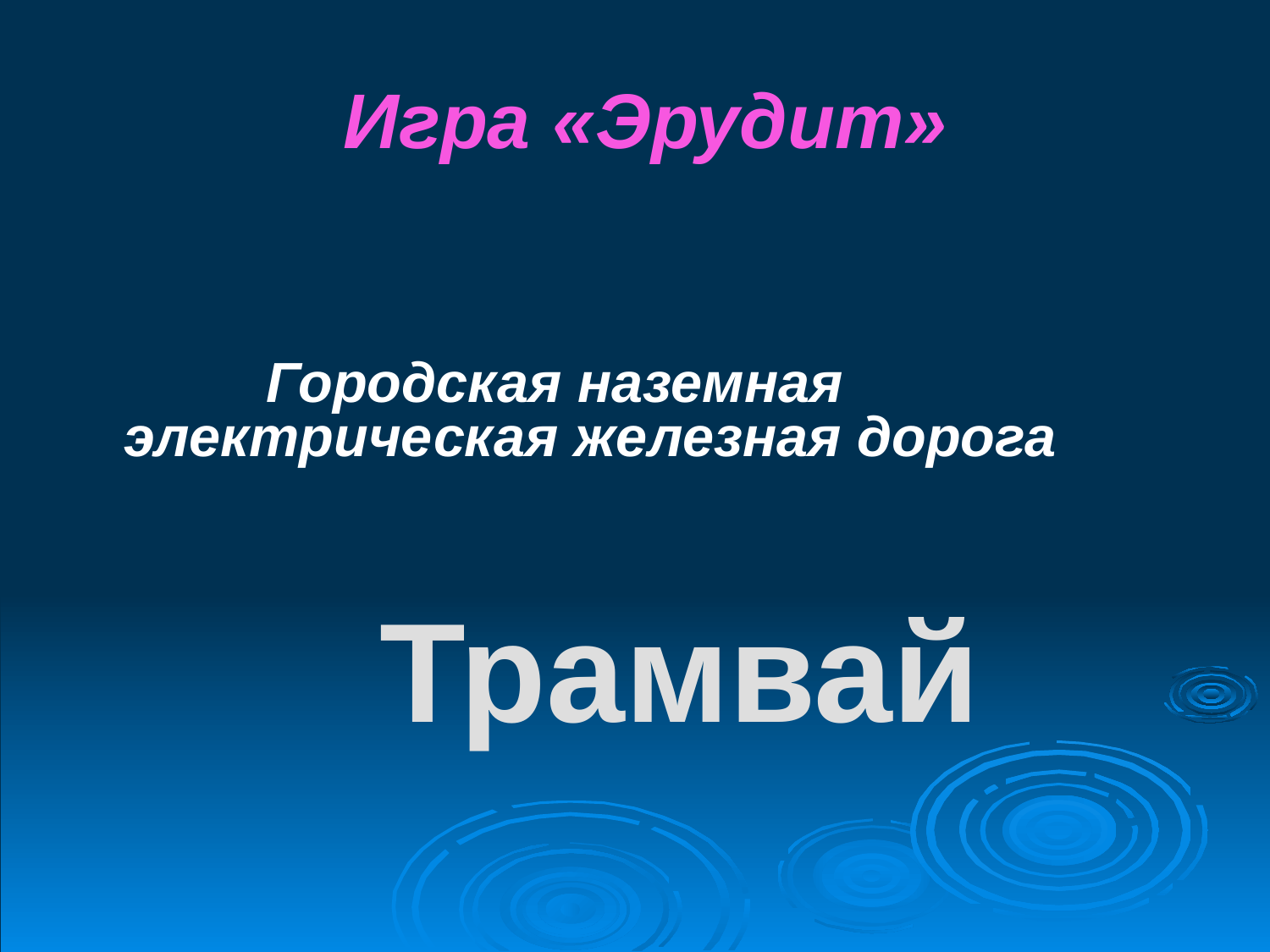

# Игра «Эрудит»

		 Городская наземная электрическая железная дорога
Трамвай